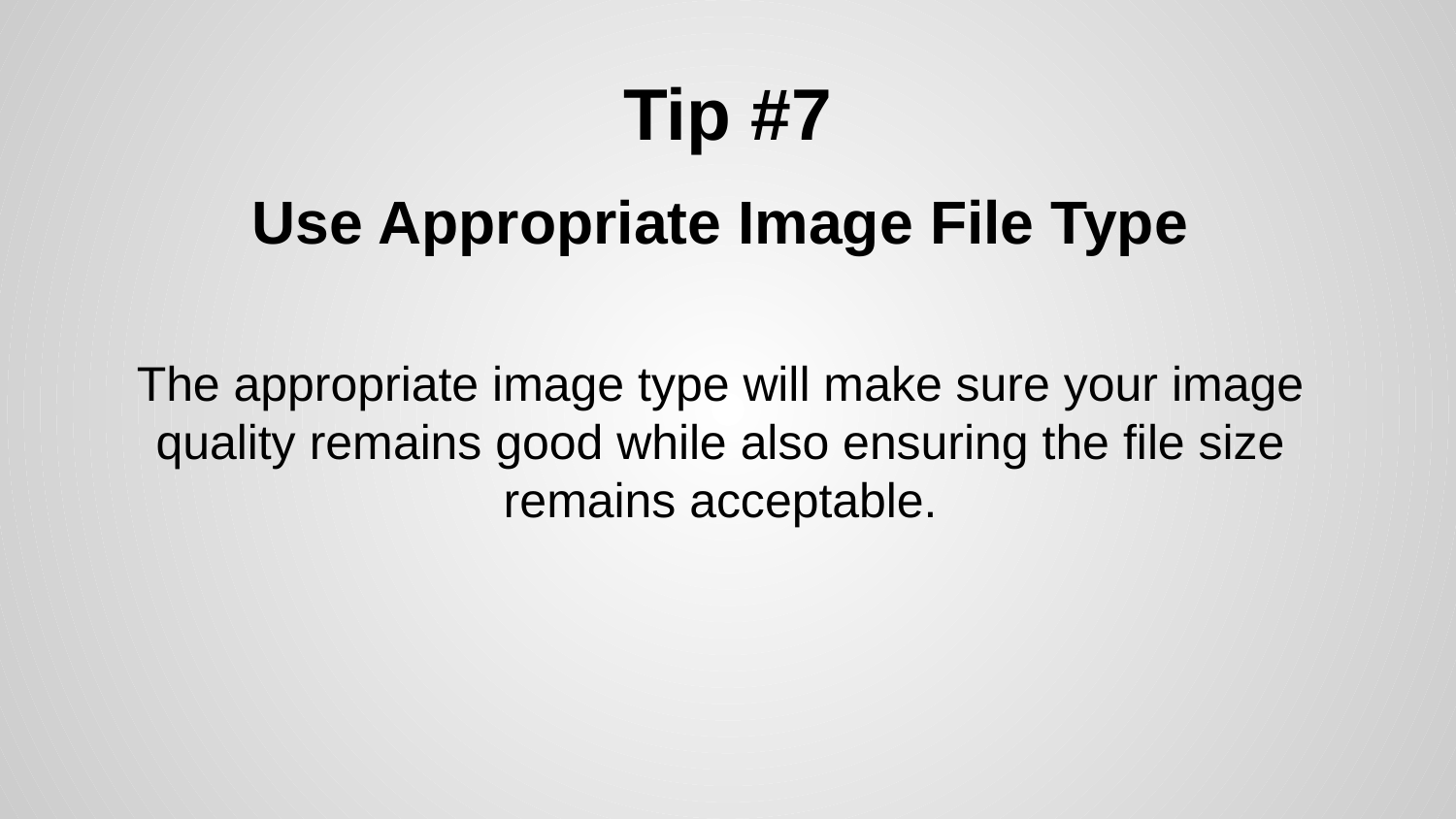

# Tip #7

Use Appropriate Image File Type

The appropriate image type will make sure your image quality remains good while also ensuring the file size remains acceptable.